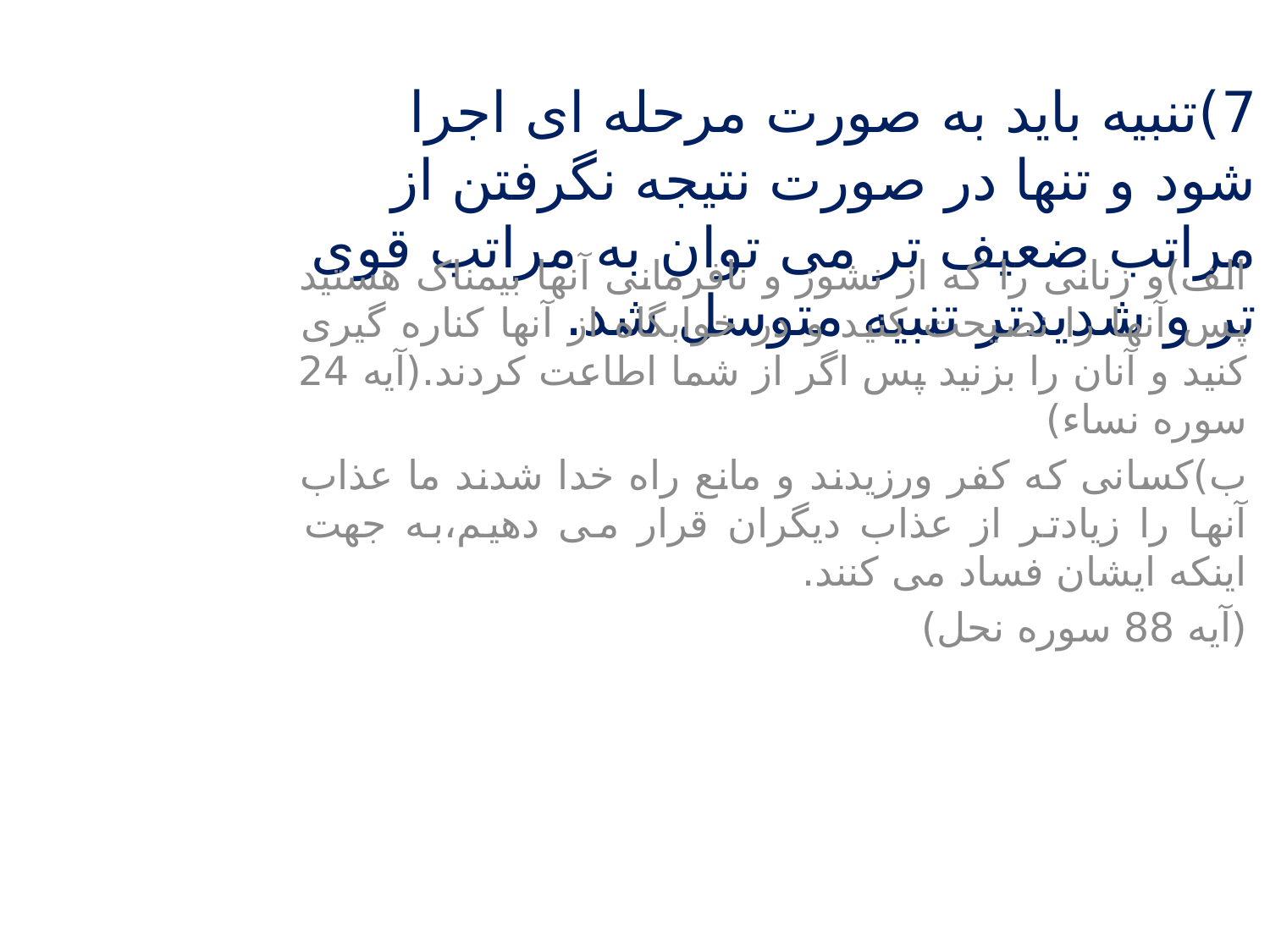

# 7)تنبیه باید به صورت مرحله ای اجرا شود و تنها در صورت نتیجه نگرفتن از مراتب ضعیف تر می توان به مراتب قوی تر و شدیدتر تنبیه متوسل شد.
الف)و زنانی را که از نشوز و نافرمانی آنها بیمناک هستید پس آنها را نصیحت کنید و در خوابگاه از آنها کناره گیری کنید و آنان را بزنید پس اگر از شما اطاعت کردند.(آیه 24 سوره نساء)
ب)کسانی که کفر ورزیدند و مانع راه خدا شدند ما عذاب آنها را زیادتر از عذاب دیگران قرار می دهیم،به جهت اینکه ایشان فساد می کنند.
(آیه 88 سوره نحل)